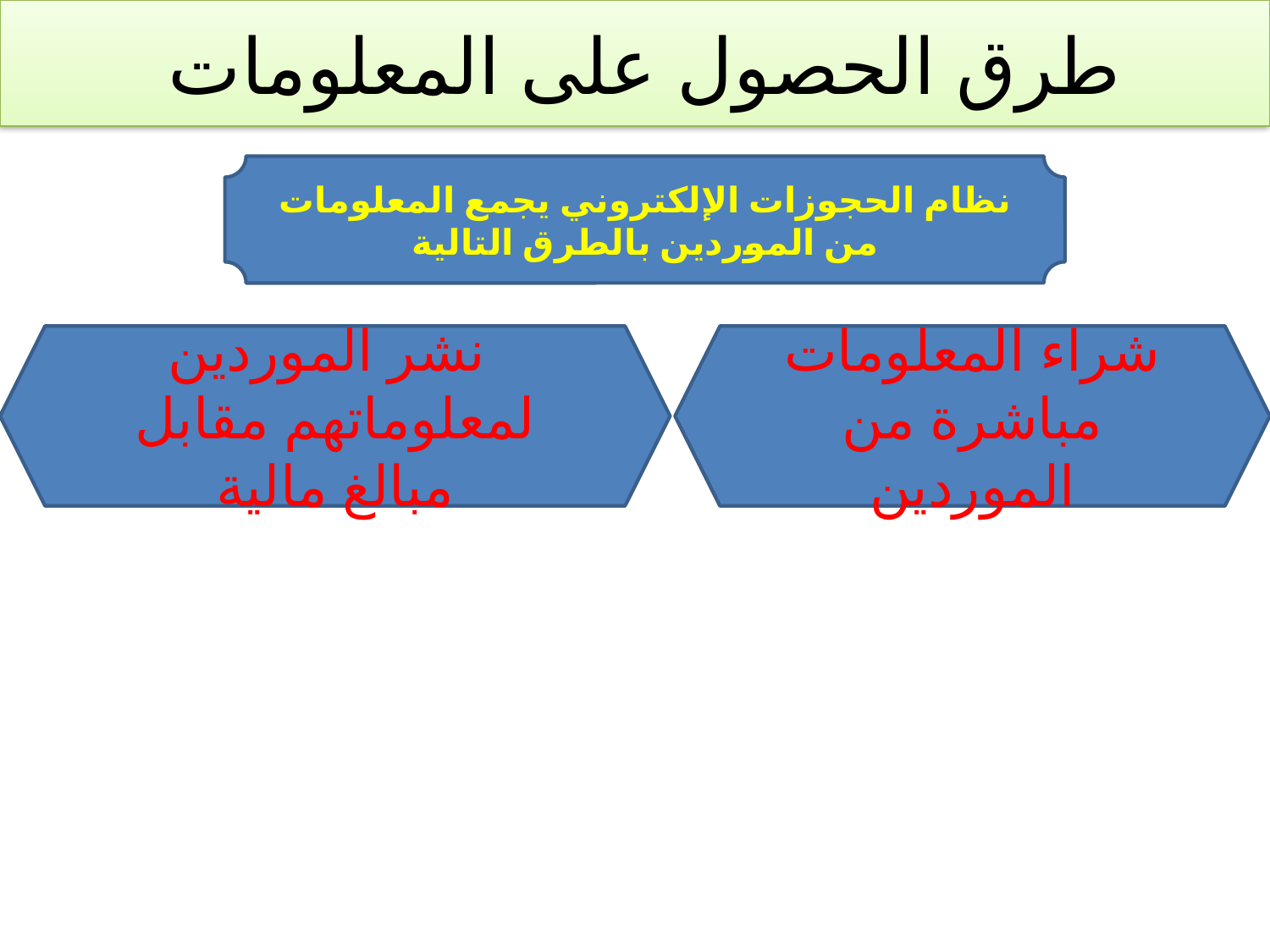

# طرق الحصول على المعلومات

نظام الحجوزات الإلكتروني يجمع المعلومات من الموردين بالطرق التالية
  نشر الموردين لمعلوماتهم مقابل مبالغ مالية
شراء المعلومات مباشرة من الموردين